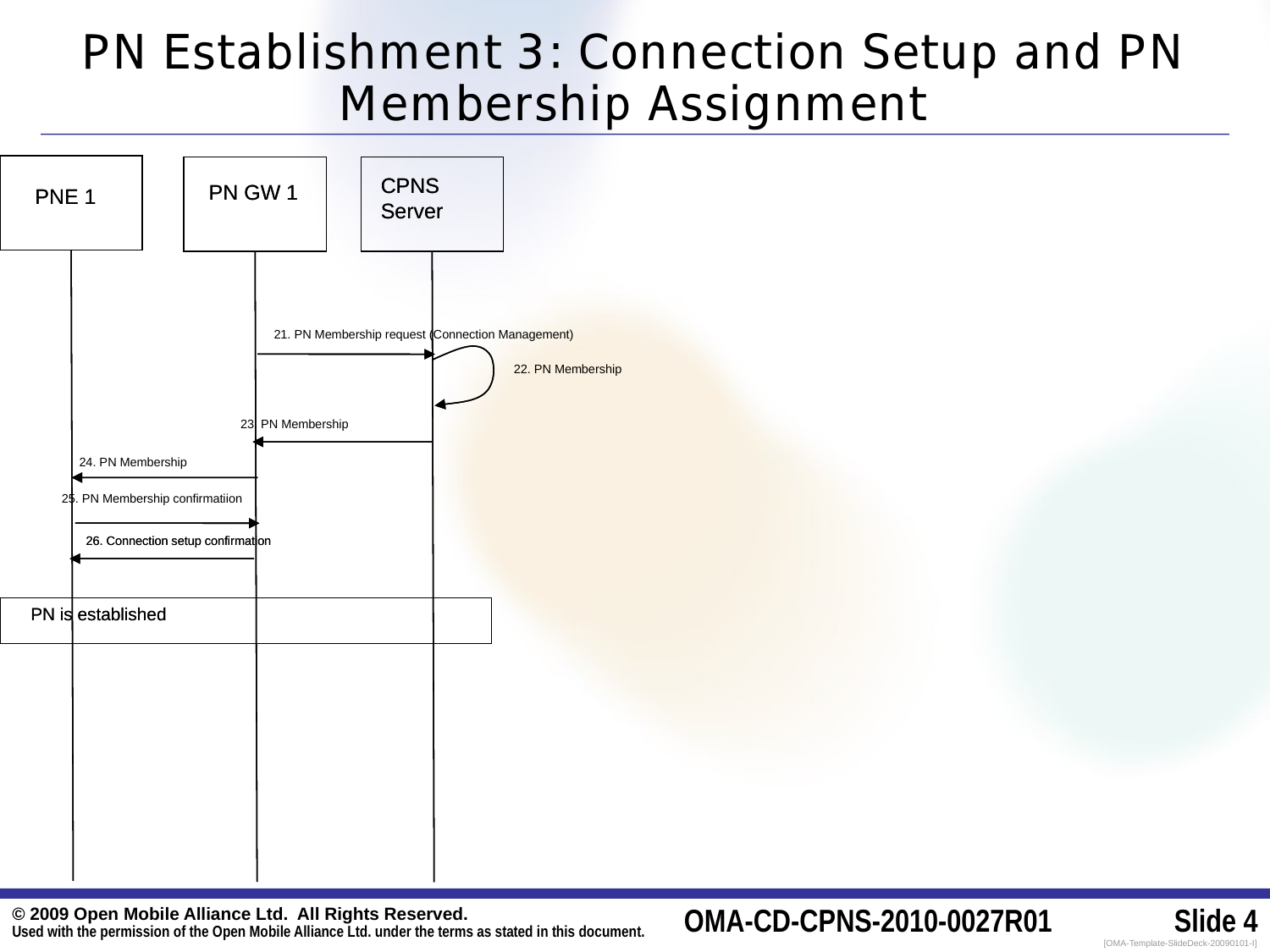

PN Establishment 3: Connection Setup and PN Membership Assignment

CPNS Server
CPNS Server
PN GW 1
PN GW 1
PNE 1
PNE 1
21. PN Membership request (Connection Management)

22. PN Membership
23. PN Membership

24. PN Membership

25. PN Membership confirmatiion

26. Connection setup confirmation
26. Connection setup confirmation

PN is established
PN is established